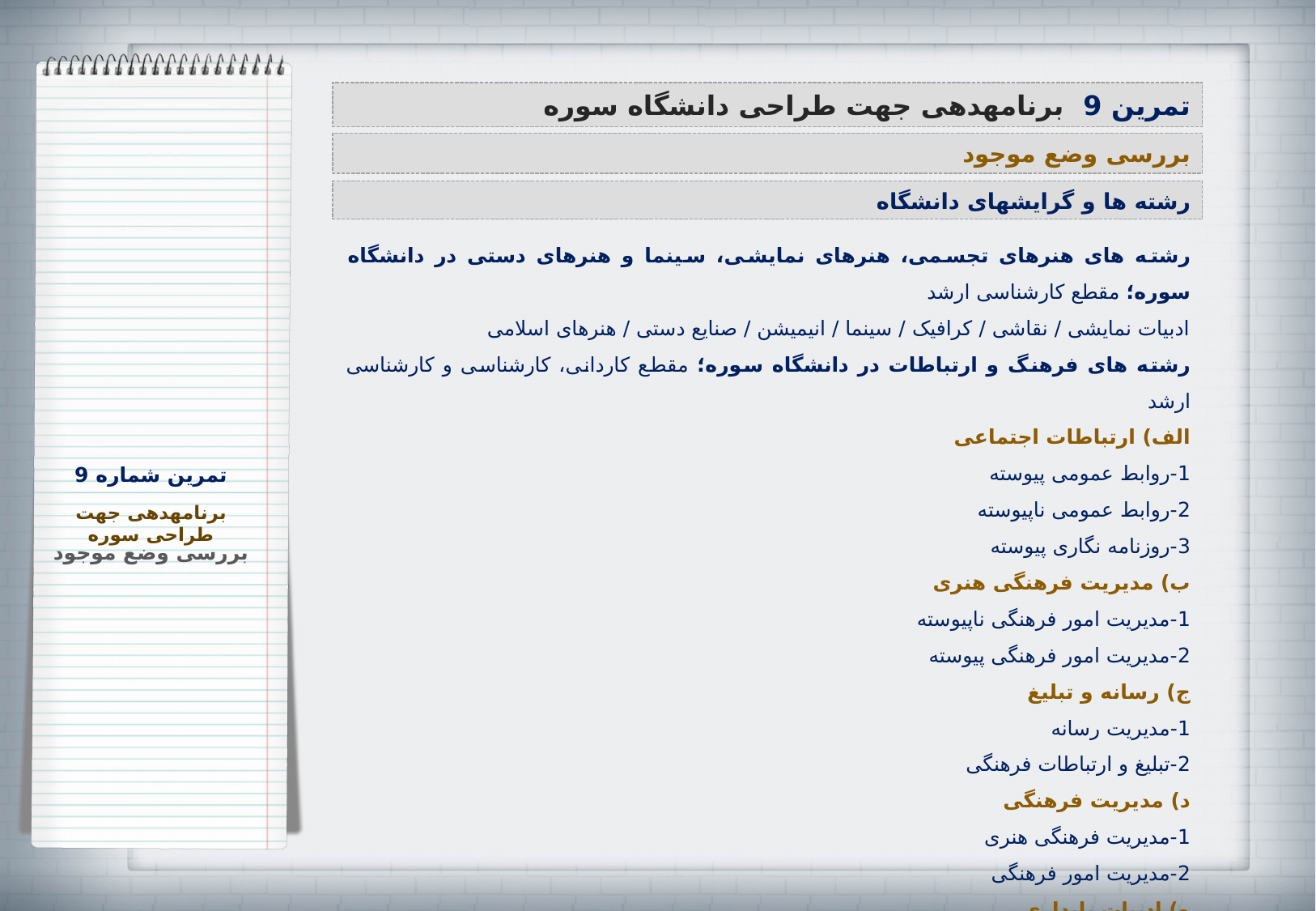

تمرین 9  برنامه‏دهی جهت طراحی دانشگاه سوره
بررسی وضع موجود
رشته ها و گرایش‏های دانشگاه
رشته های هنرهای تجسمی، هنرهای نمایشی، سینما و هنرهای دستی در دانشگاه سوره؛ مقطع کارشناسی ارشد
ادبیات نمایشی / نقاشی / کرافیک / سینما / انیمیشن / صنایع دستی / هنرهای اسلامی
رشته های فرهنگ و ارتباطات در دانشگاه سوره؛ مقطع کاردانی، کارشناسی و کارشناسی ارشد
الف) ارتباطات اجتماعی
1-روابط عمومی پیوسته
2-روابط عمومی ناپیوسته
3-روزنامه نگاری پیوسته
ب) مدیریت فرهنگی هنری
1-مدیریت امور فرهنگی ناپیوسته
2-مدیریت امور فرهنگی پیوسته
ج) رسانه و تبلیغ
1-مدیریت رسانه
2-تبلیغ و ارتباطات فرهنگی
د) مدیریت فرهنگی
1-مدیریت فرهنگی هنری
2-مدیریت امور فرهنگی
ه) ادبیات پایداری
تمرین شماره 9
برنامه‏دهی جهت طراحی سوره
بررسی وضع موجود